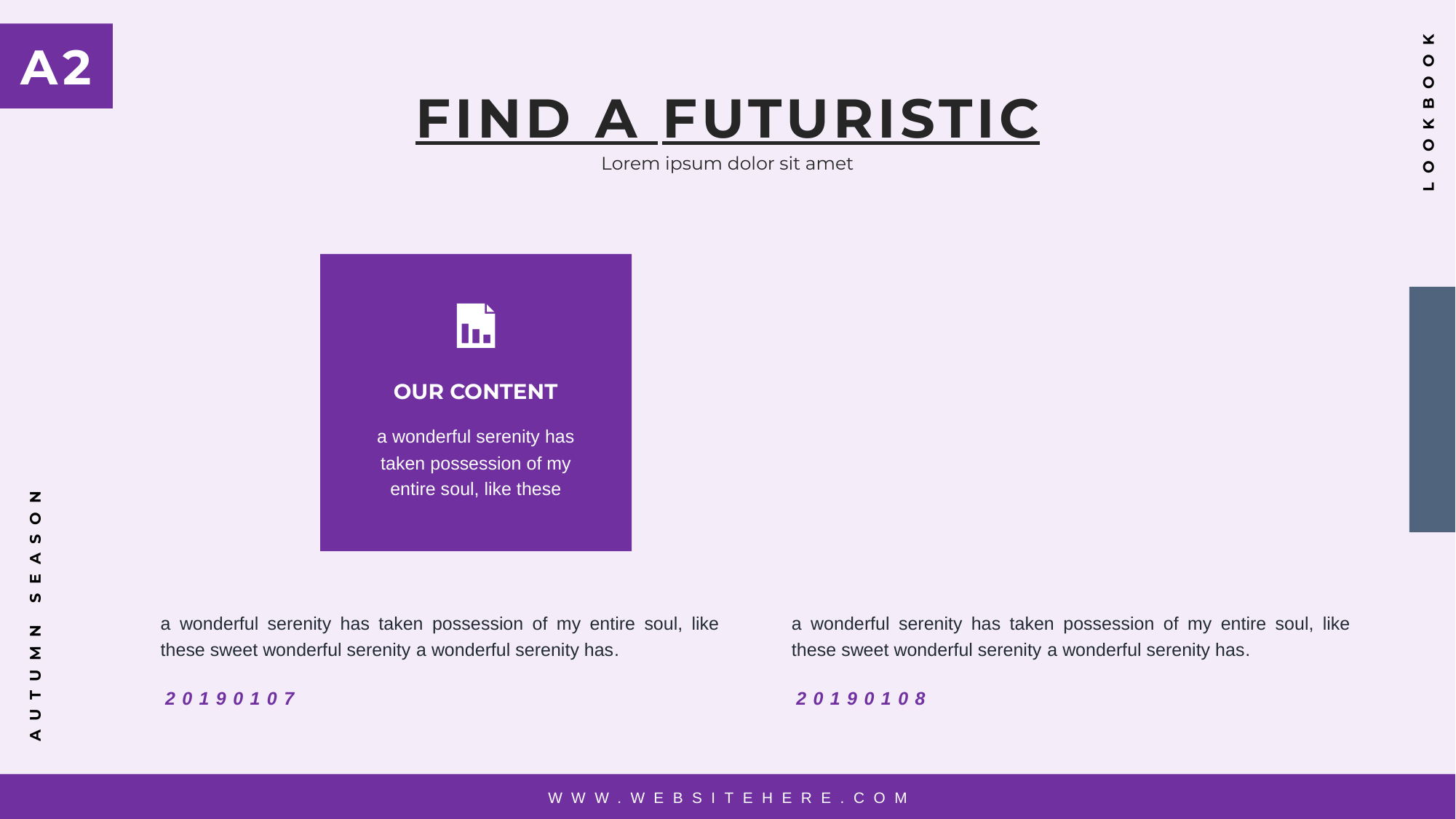

A2

WWW.WEBSITEHERE.COM
FIND A FUTURISTIC
LOOKBOOK
Lorem ipsum dolor sit amet

OUR CONTENT
a wonderful serenity has taken possession of my entire soul, like these
AUTUMN SEASON
a wonderful serenity has taken possession of my entire soul, like these sweet wonderful serenity a wonderful serenity has.
a wonderful serenity has taken possession of my entire soul, like these sweet wonderful serenity a wonderful serenity has.
20190107
20190108